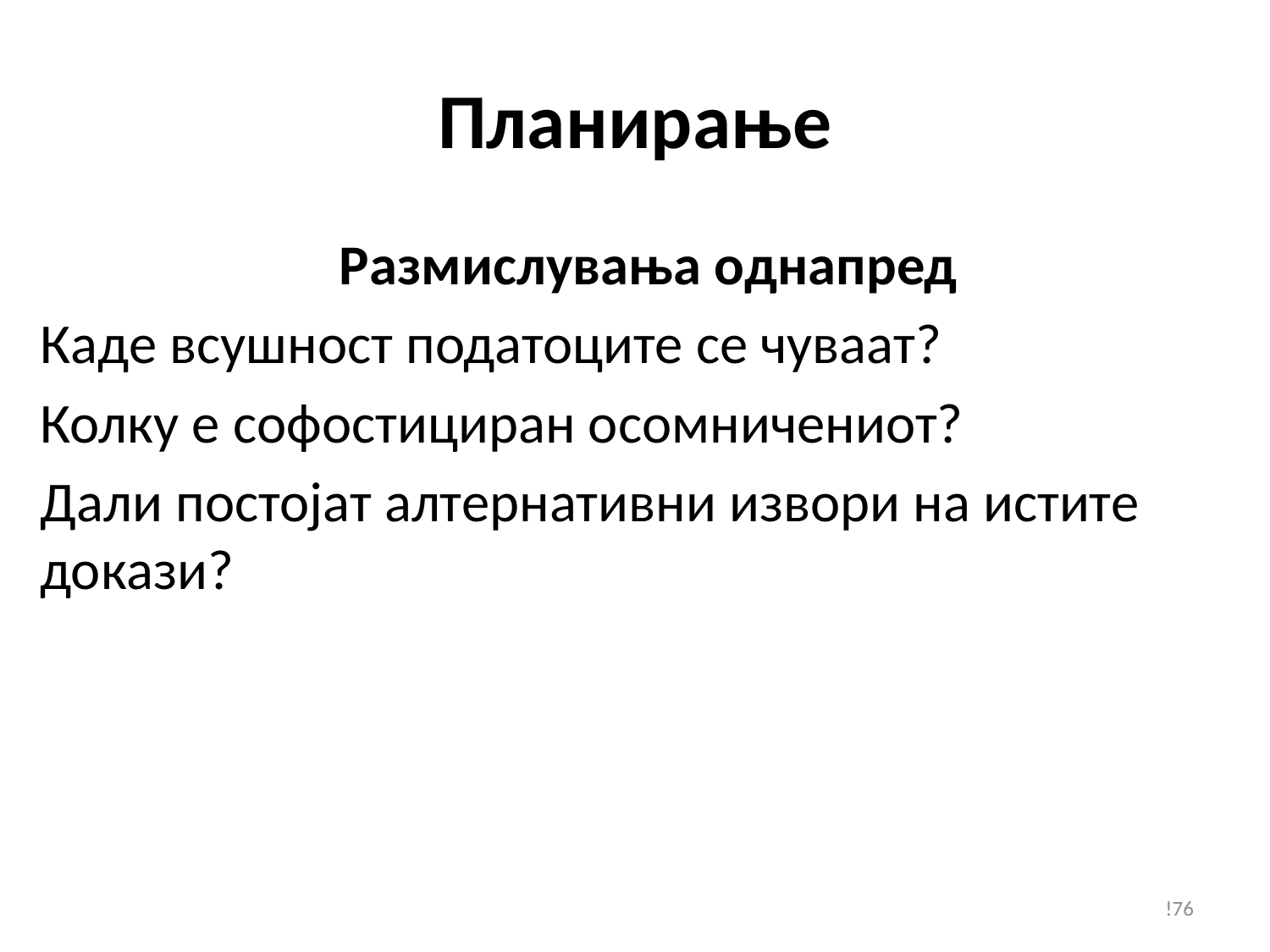

# Планирање
Размислувања однапред
Каде всушност податоците се чуваат?
Колку е софостициран осомничениот?
Дали постојат алтернативни извори на истите докази?
!76